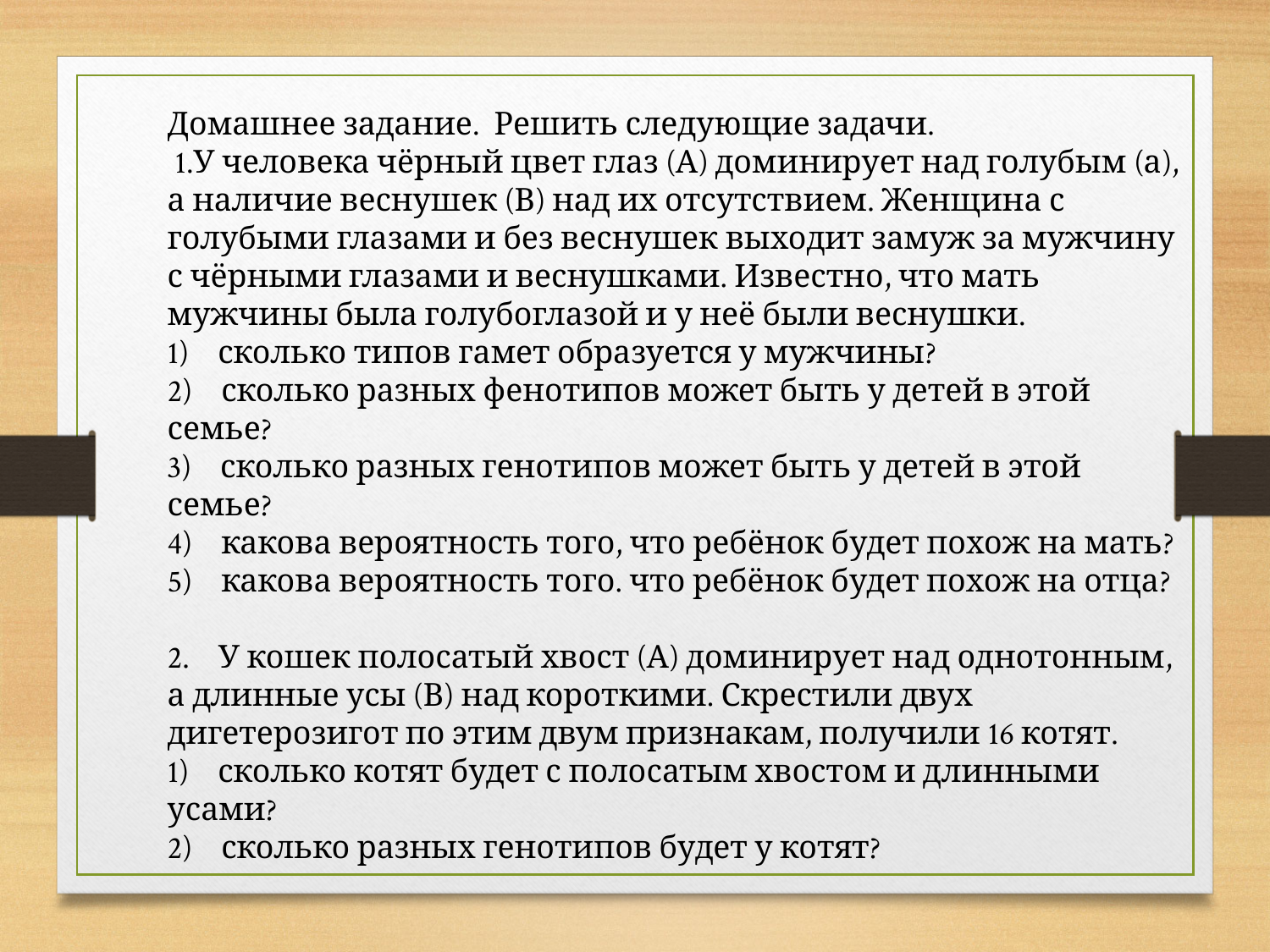

Домашнее задание.  Решить следующие задачи.
 1.У человека чёрный цвет глаз (А) доминирует над голубым (а), а наличие веснушек (В) над их отсутствием. Женщина с голубыми глазами и без веснушек выходит замуж за мужчину с чёрными глазами и веснушками. Известно, что мать мужчины была голубоглазой и у неё были веснушки.
1)    сколько типов гамет образуется у мужчины?
2)    сколько разных фенотипов может быть у детей в этой семье?
3)    сколько разных генотипов может быть у детей в этой семье?
4)    какова вероятность того, что ребёнок будет похож на мать?
5)    какова вероятность того. что ребёнок будет похож на отца?
2.    У кошек полосатый хвост (А) доминирует над однотонным, а длинные усы (В) над короткими. Скрестили двух дигетерозигот по этим двум признакам, получили 16 котят.
1)    сколько котят будет с полосатым хвостом и длинными усами?
2)    сколько разных генотипов будет у котят?